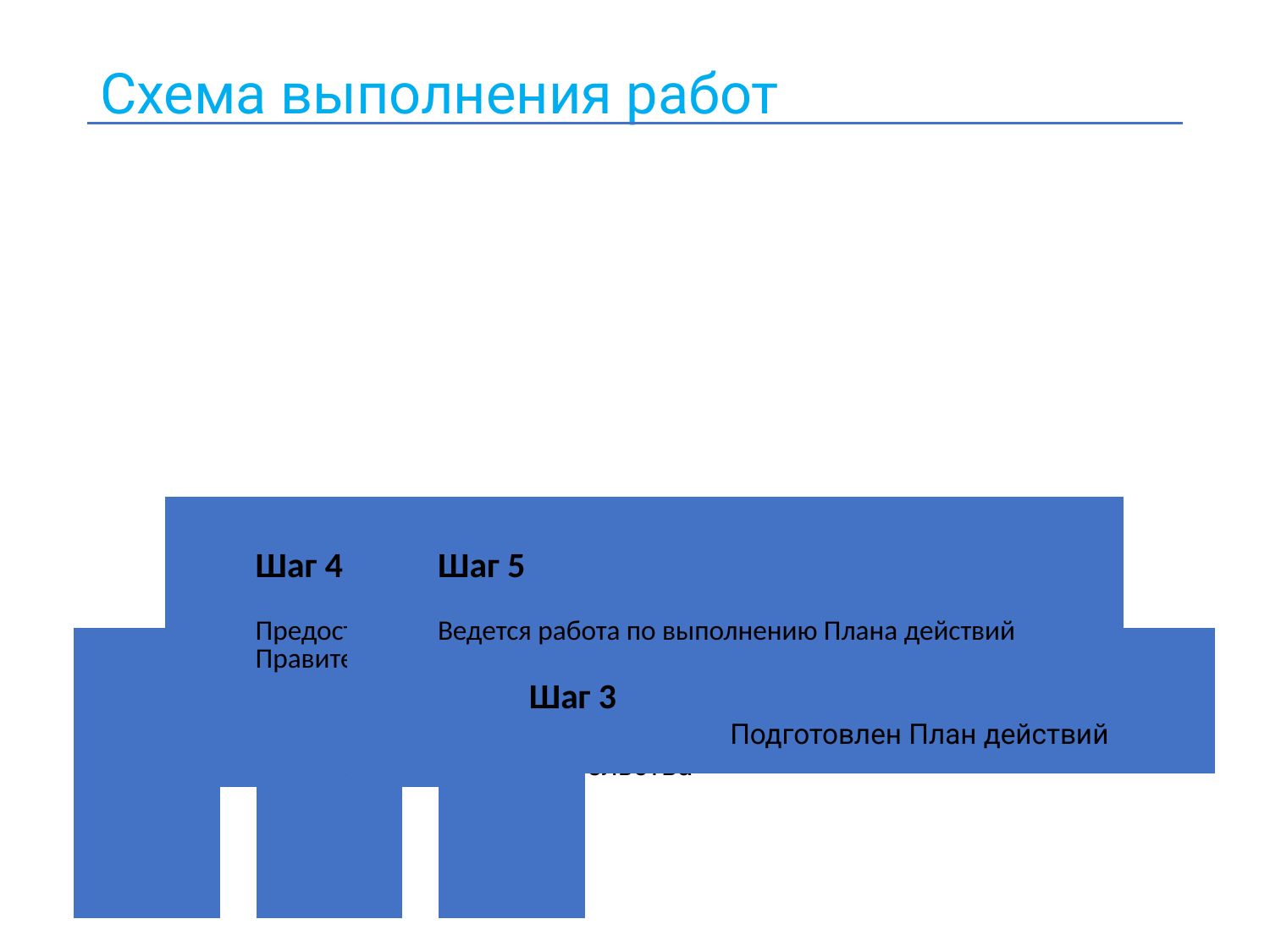

# Схема выполнения работ
Шаг 2
Анализ законодательства
Шаг 3
                         Подготовлен План действий
Шаг 1
Ситуационный анализ
Шаг 5
Шаг 4